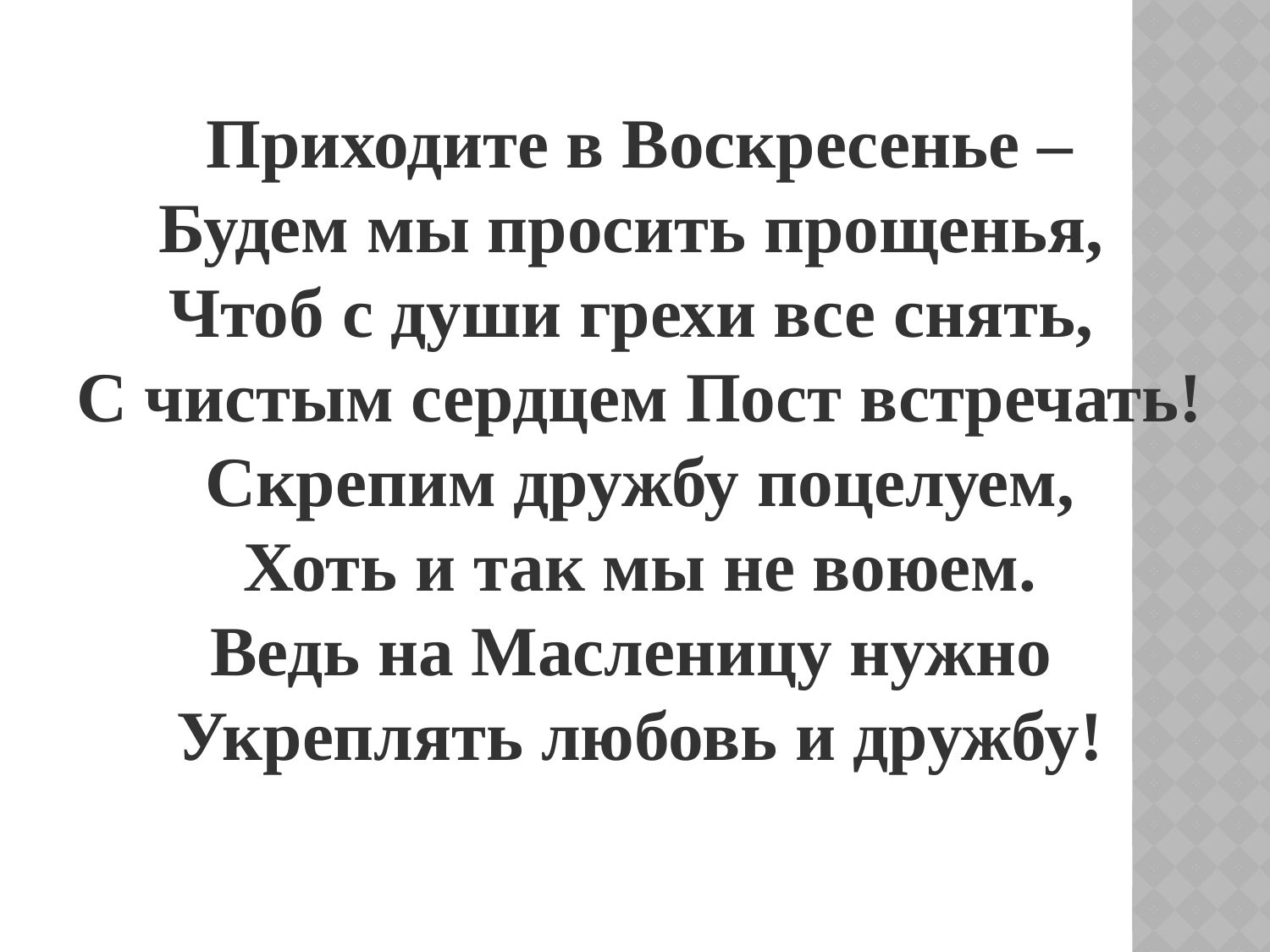

Приходите в Воскресенье –
Будем мы просить прощенья, 
Чтоб с души грехи все снять, 
С чистым сердцем Пост встречать!
Скрепим дружбу поцелуем,
Хоть и так мы не воюем.
Ведь на Масленицу нужно 
Укреплять любовь и дружбу!